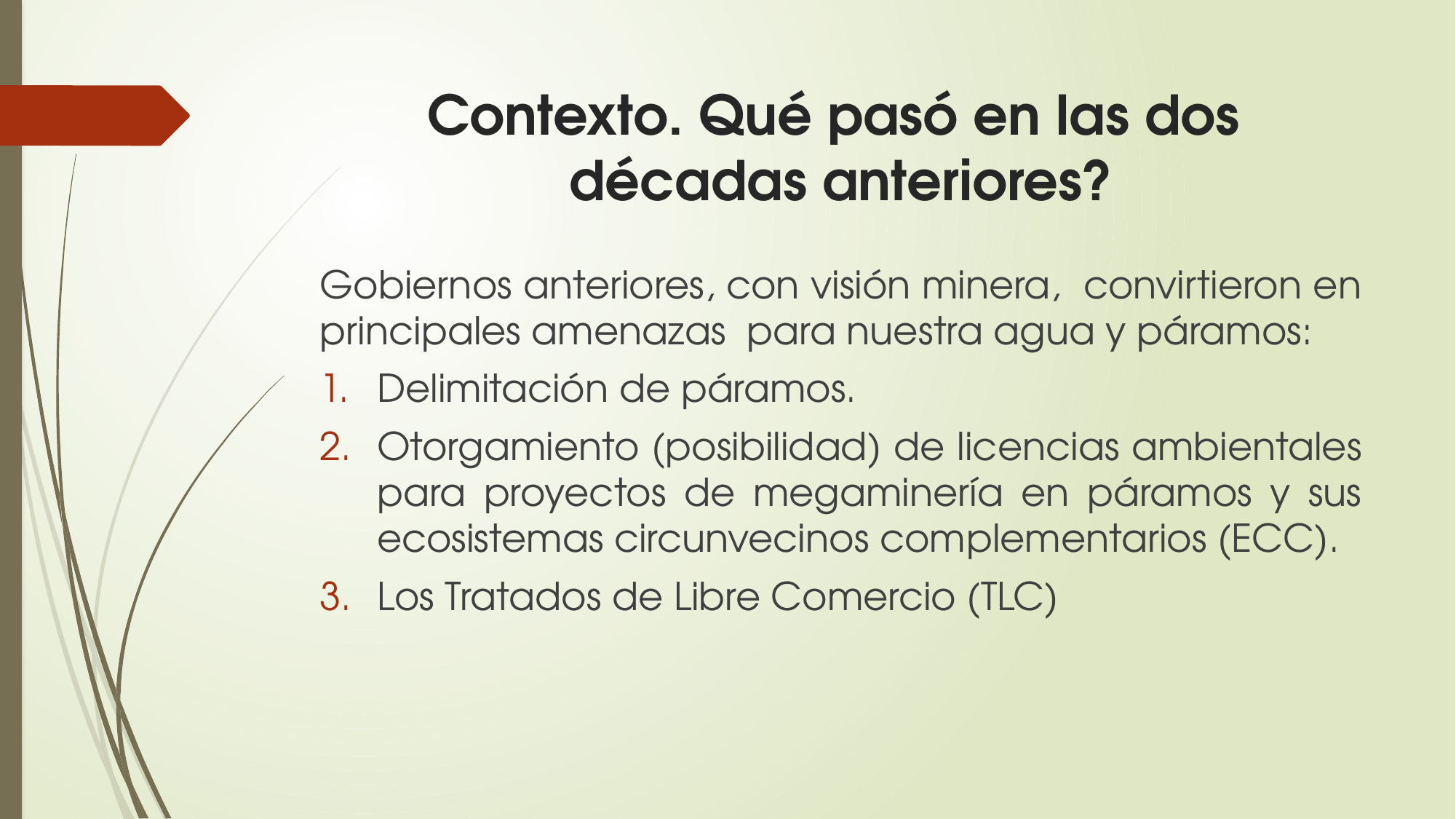

# Contexto. Qué pasó en las dos  décadas anteriores?
Gobiernos anteriores, con visión minera,  convirtieron en principales amenazas  para nuestra agua y páramos:
Delimitación de páramos.
Otorgamiento (posibilidad) de licencias ambientales para proyectos de megaminería en páramos y sus ecosistemas circunvecinos complementarios (ECC).
Los Tratados de Libre Comercio (TLC)